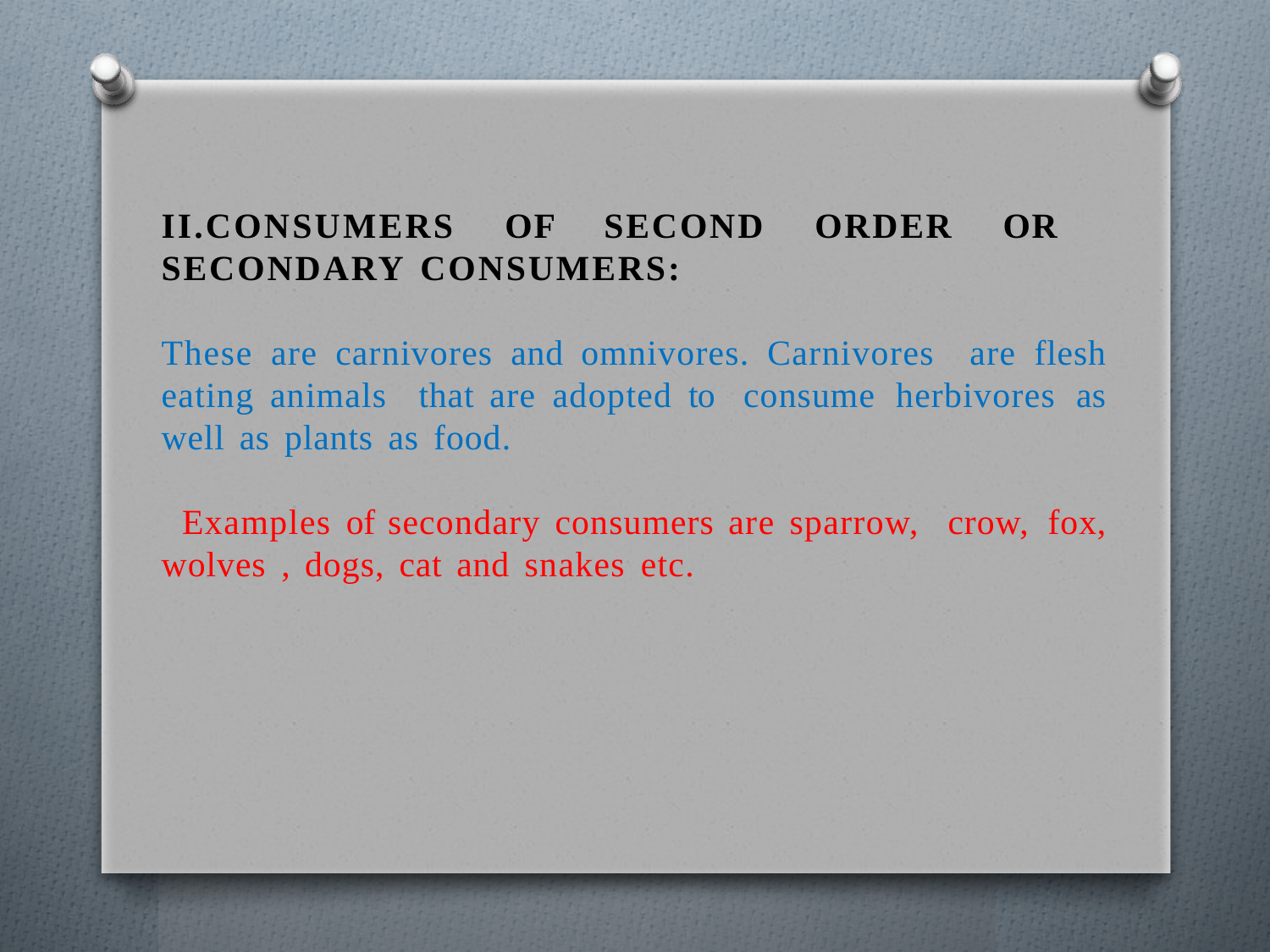

II.CONSUMERS OF SECOND ORDER OR  SECONDARY CONSUMERS:
These are carnivores and omnivores. Carnivores  are flesh eating animals  that are adopted to  consume herbivores as well as plants as food.
Examples of secondary consumers are sparrow,  crow, fox, wolves , dogs, cat and snakes etc.